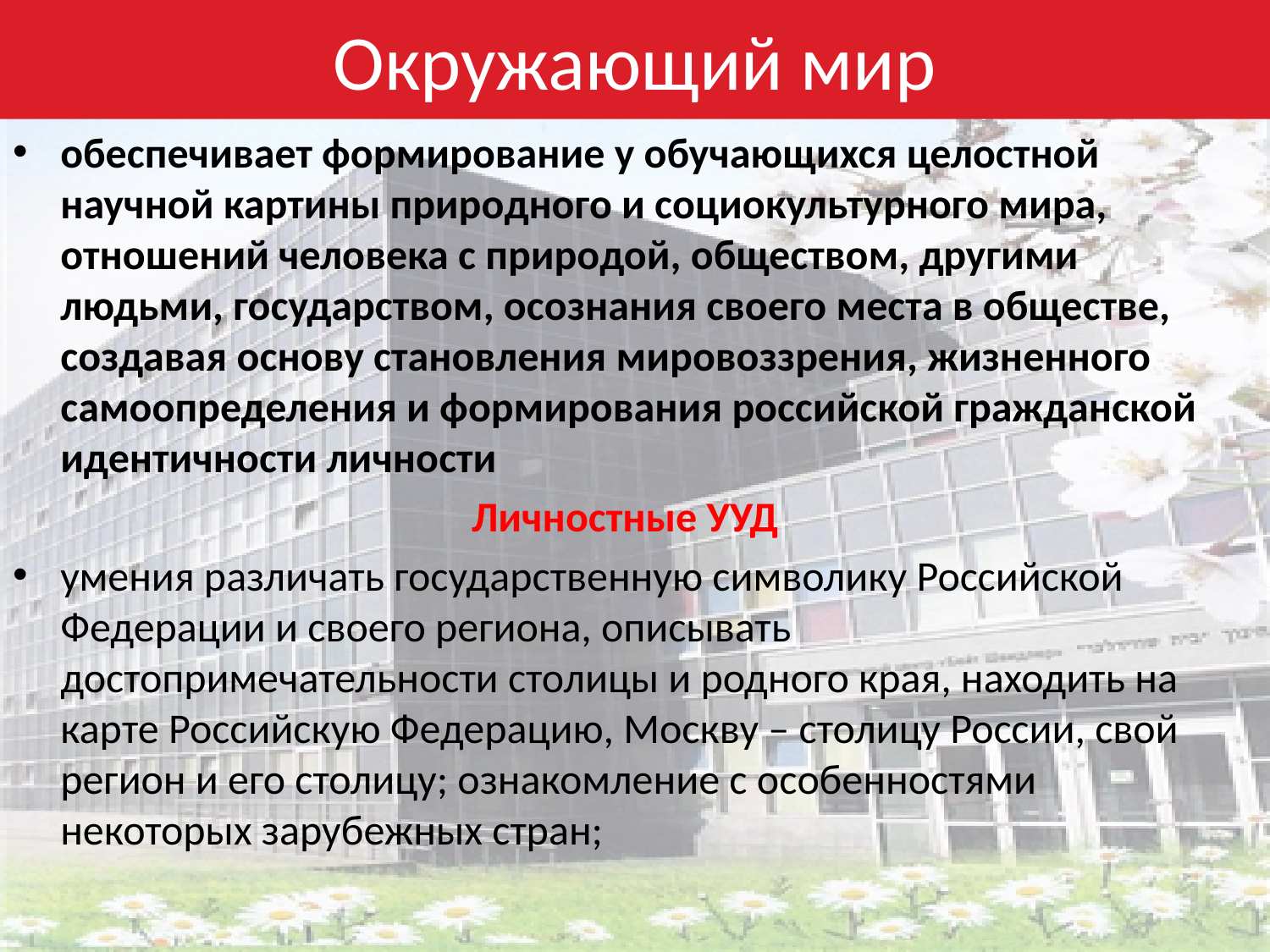

Окружающий мир
обеспечивает формирование у обучающихся целостной научной картины природного и социокультурного мира, отношений человека с природой, обществом, другими людьми, государством, осознания своего места в обществе, создавая основу становления мировоззрения, жизненного самоопределения и формирования российской гражданской идентичности личности
Личностные УУД
умения различать государственную символику Российской Федерации и своего региона, описывать достопримечательности столицы и родного края, находить на карте Российскую Федерацию, Москву – столицу России, свой регион и его столицу; ознакомление с особенностями некоторых зарубежных стран;